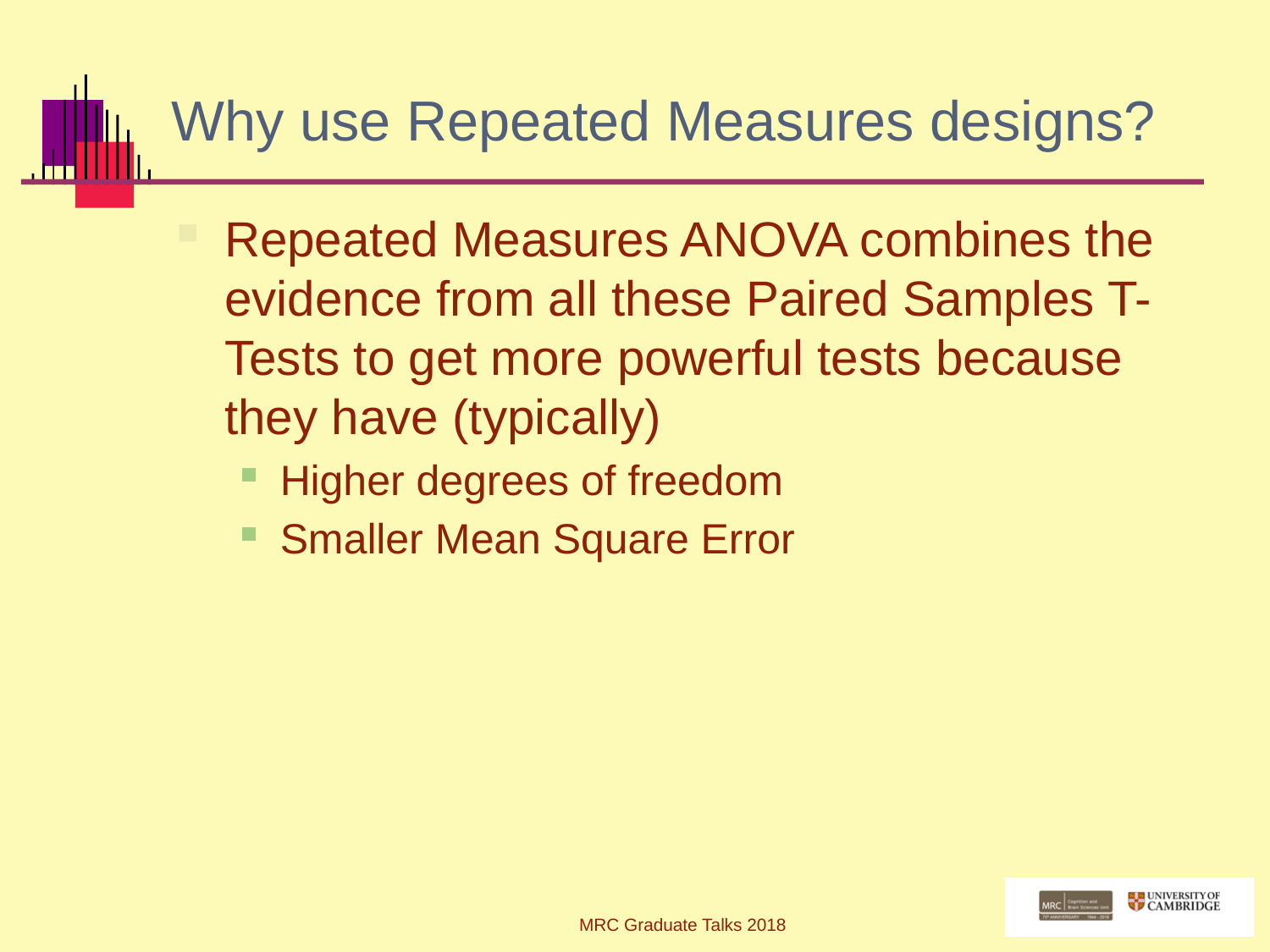

# Why use Repeated Measures designs?
Repeated Measures ANOVA combines the evidence from all these Paired Samples T-Tests to get more powerful tests because they have (typically)
Higher degrees of freedom
Smaller Mean Square Error

MRC Graduate Talks 2018